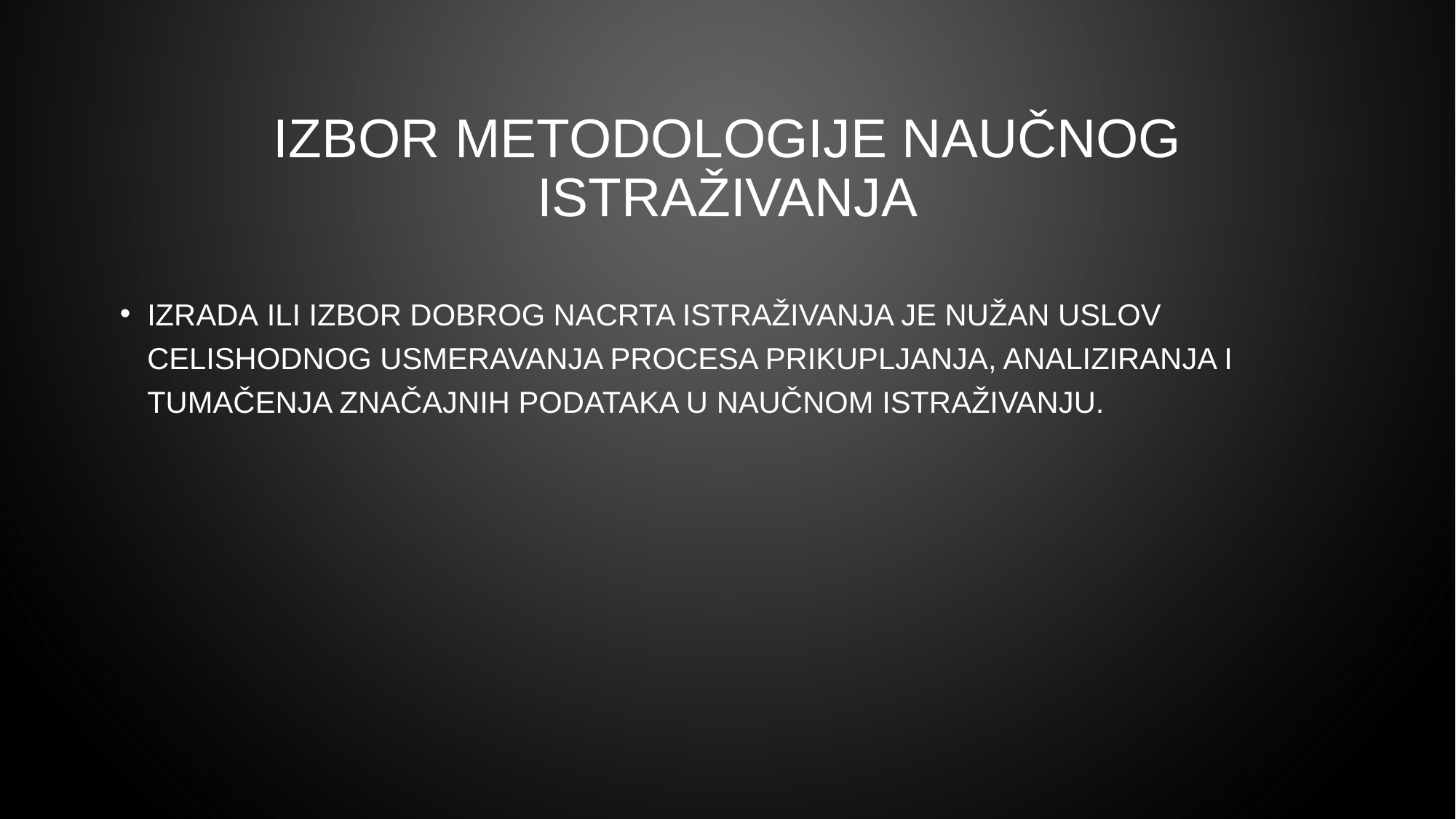

# IZBOR METODOLOGIJE NAUČNOG ISTRAŽIVANJA
IZRADA ili izbor dobrog nacrta istraživanja je nužan uslov celishodnog usmeravanja procesa prikupljanja, analiziranja i tumačenja značajnih podataka u NAUČNOM istraživanju.